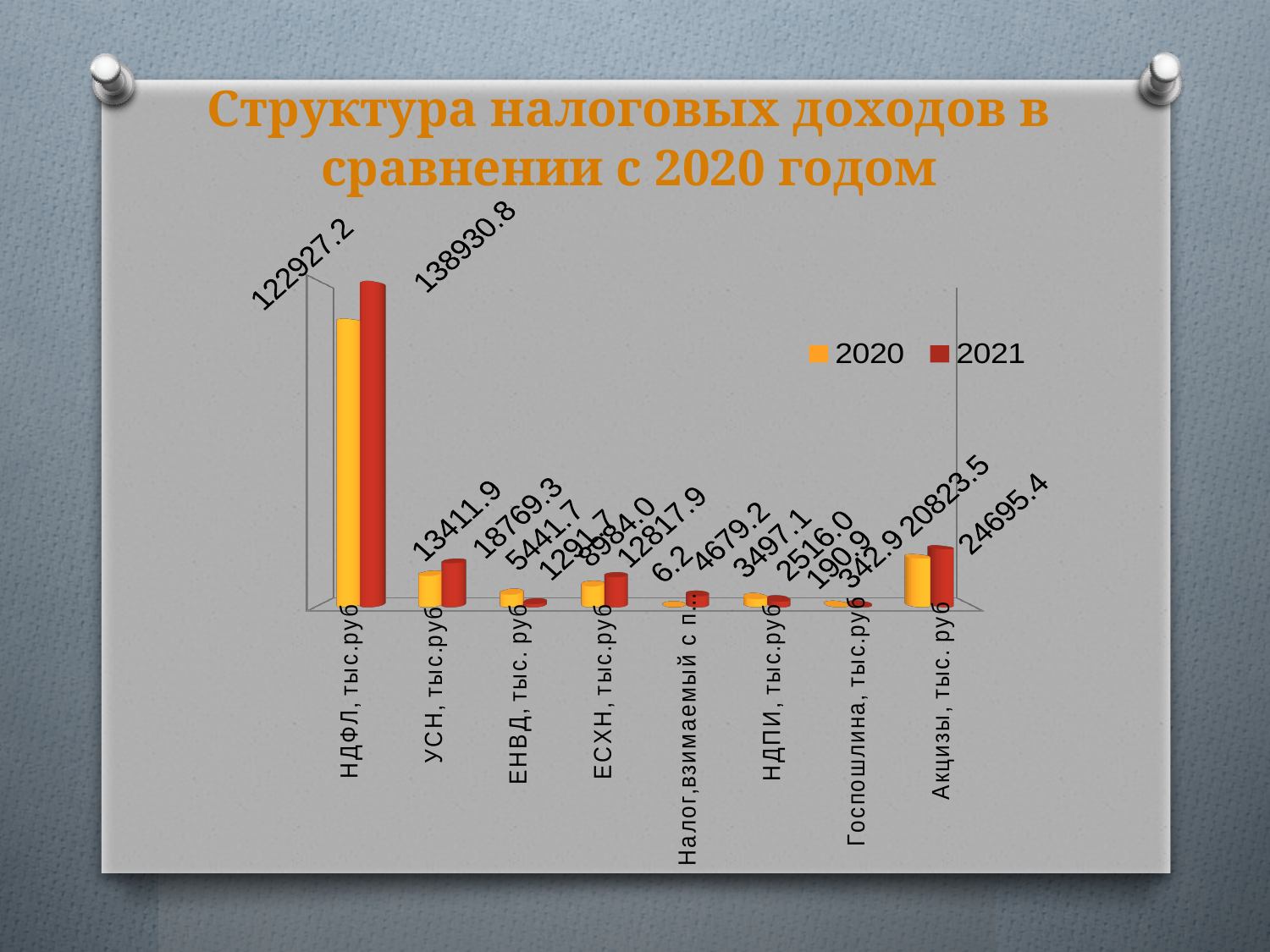

Структура налоговых доходов в сравнении с 2020 годом

[unsupported chart]